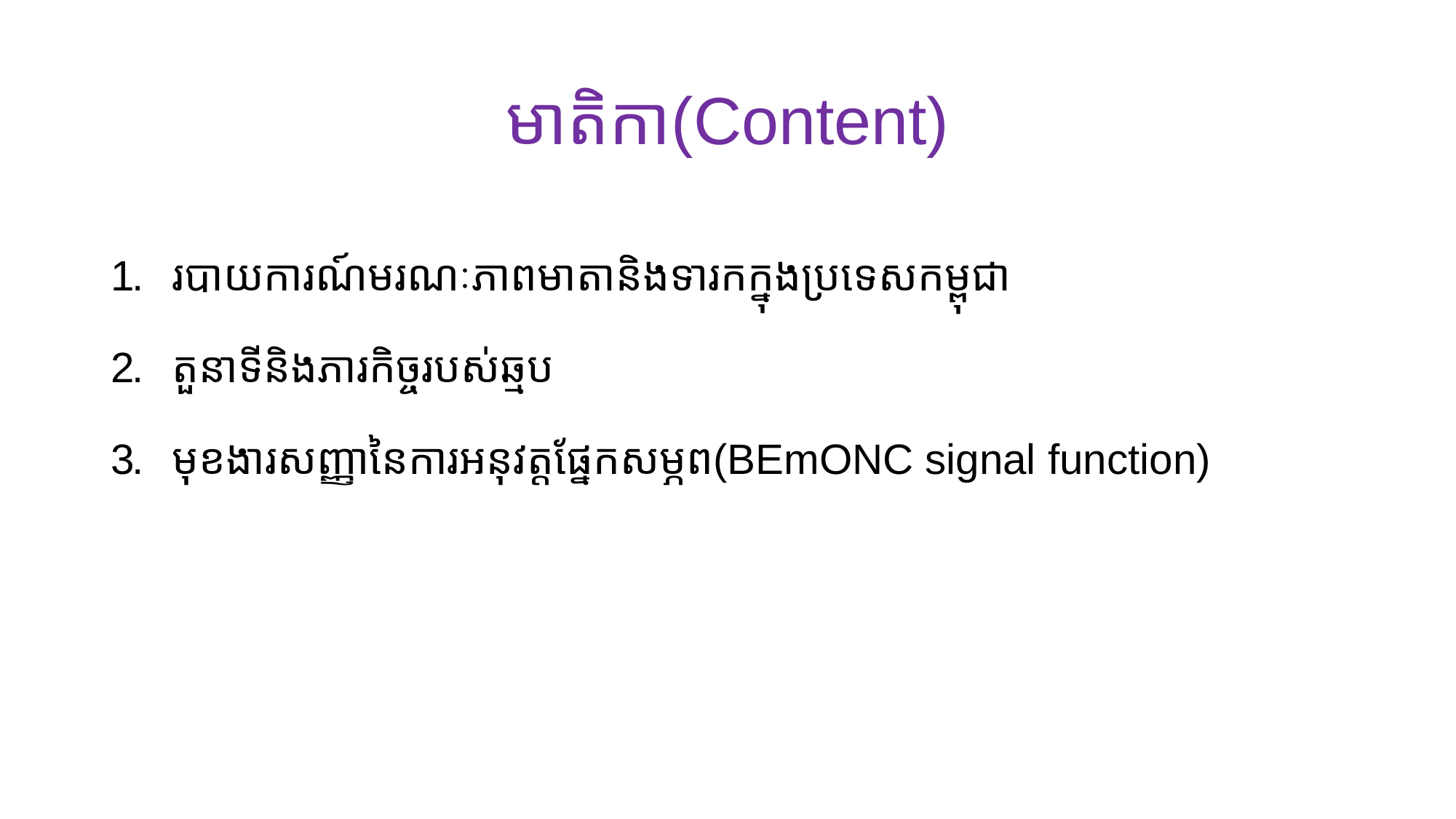

# មាតិកា(Content)
របាយការណ៍មរណៈភាពមាតានិងទារកក្នុងប្រទេសកម្ពុជា
តួនាទីនិងភារកិច្ចរបស់ឆ្មប
មុខងារសញ្ញានៃការអនុវត្តផ្នែកសម្ភព(BEmONC signal function)